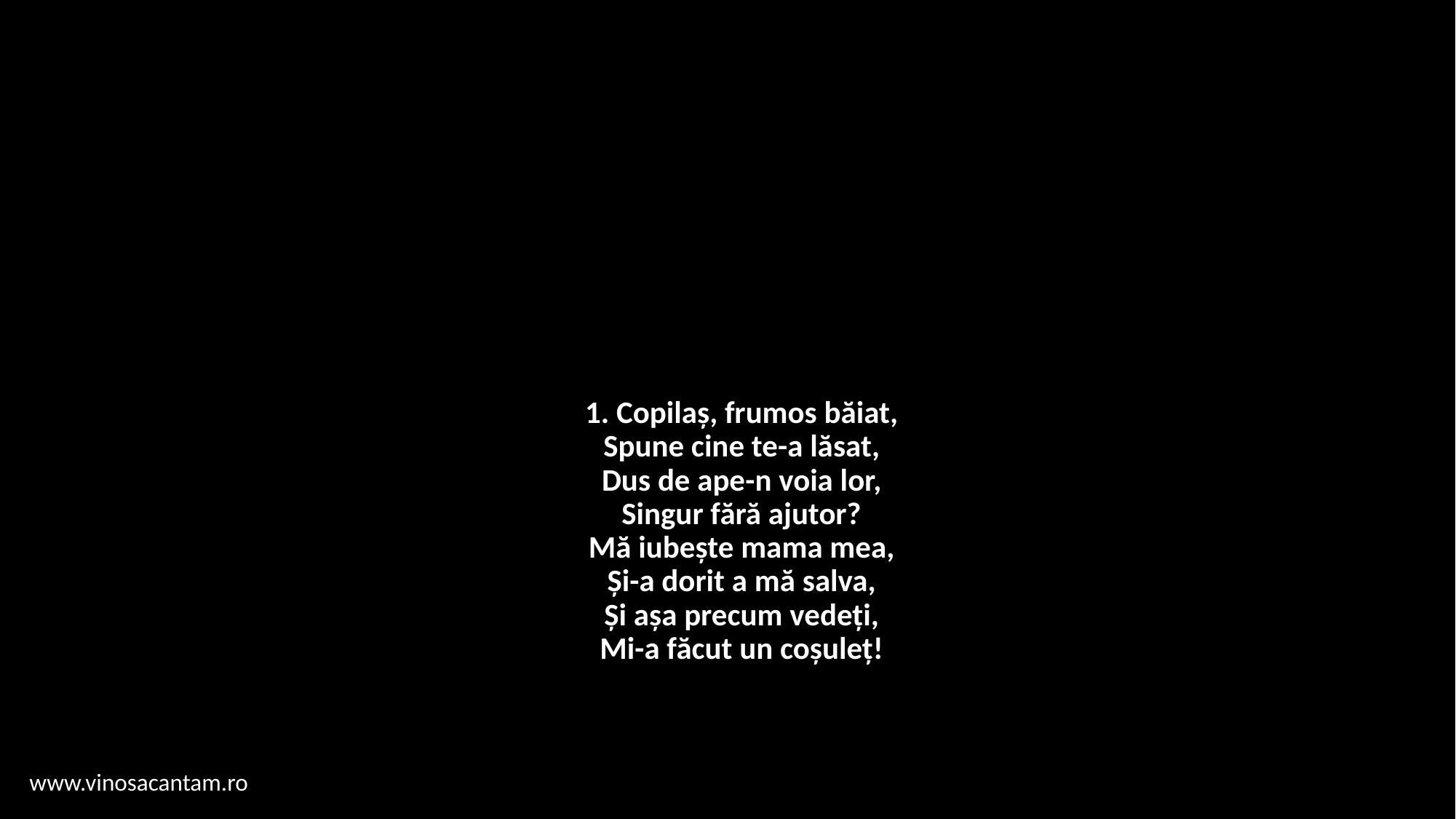

# 1. Copilaș, frumos băiat, Spune cine te-a lăsat, Dus de ape-n voia lor, Singur fără ajutor? Mă iubește mama mea, Și-a dorit a mă salva, Și așa precum vedeți, Mi-a făcut un coșuleț!
www.vinosacantam.ro